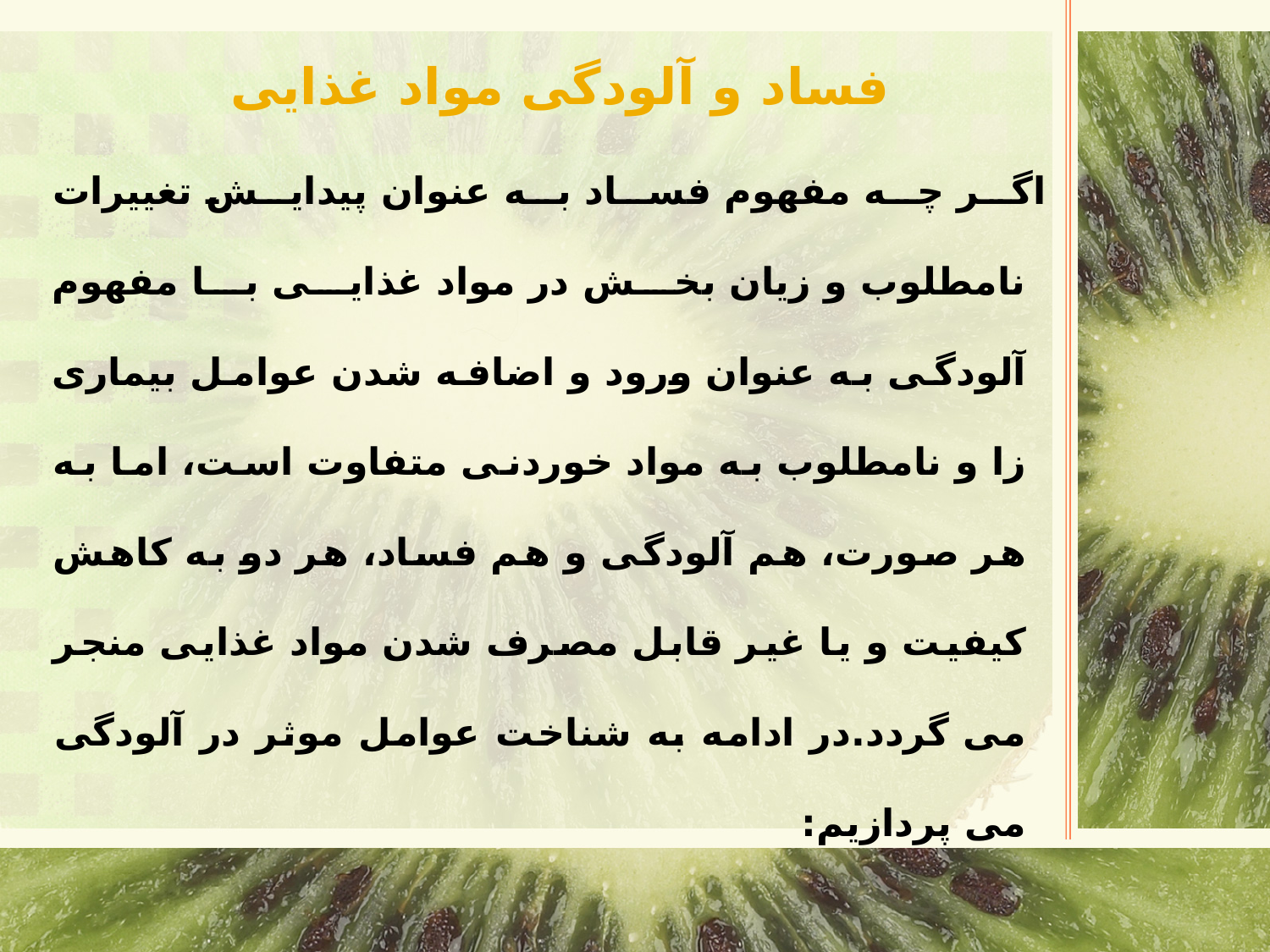

فساد و آلودگی مواد غذایی
اگر چه مفهوم فساد به عنوان پیدایش تغییرات نامطلوب و زیان بخش در مواد غذایی با مفهوم آلودگی به عنوان ورود و اضافه شدن عوامل بیماری زا و نامطلوب به مواد خوردنی متفاوت است، اما به هر صورت، هم آلودگی و هم فساد، هر دو به کاهش کیفیت و یا غیر قابل مصرف شدن مواد غذایی منجر می گردد.در ادامه به شناخت عوامل موثر در آلودگی می پردازیم: